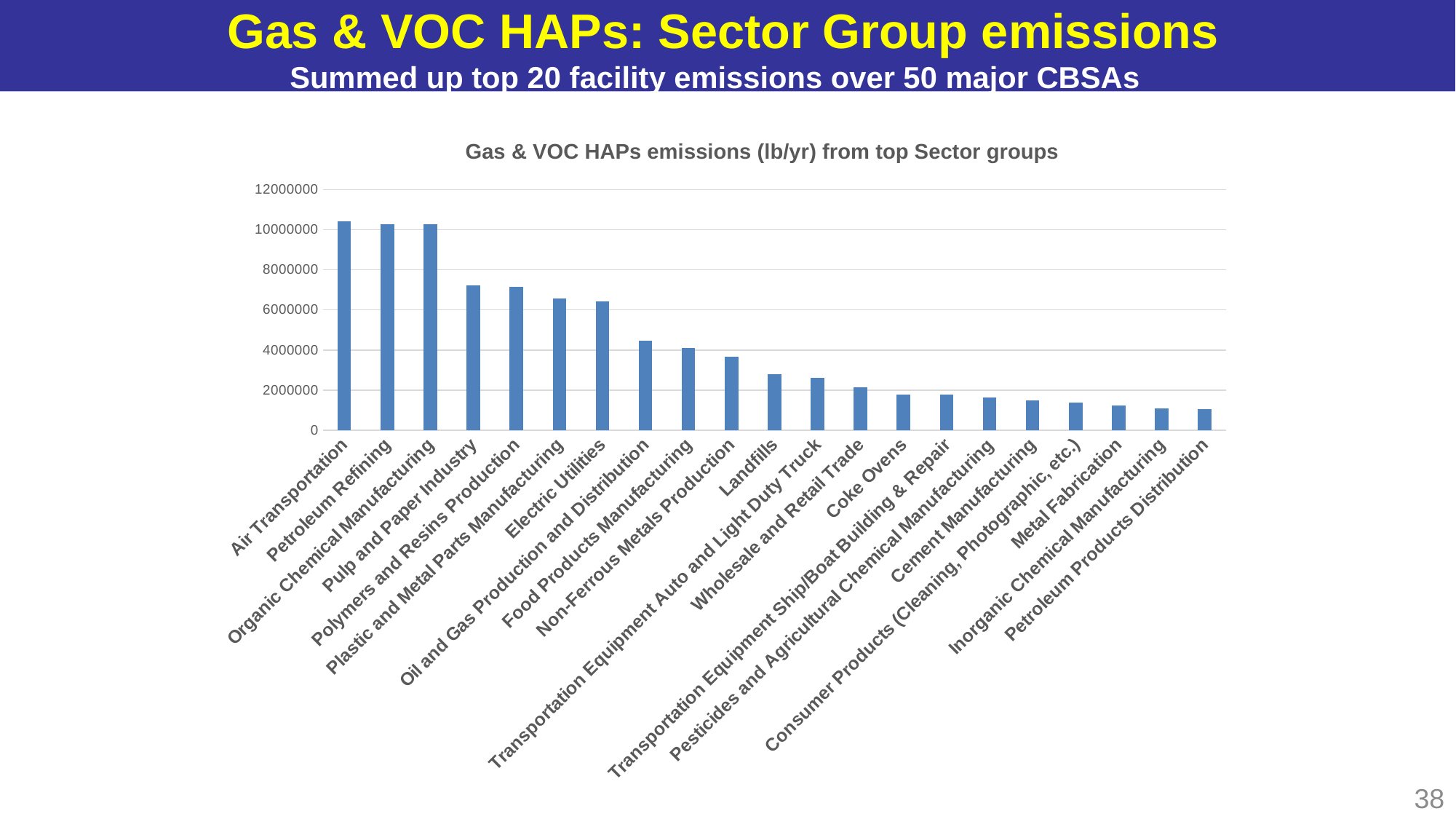

# Gas & VOC HAPs: Sector Group emissions Summed up top 20 facility emissions over 50 major CBSAs
Gas & VOC HAPs emissions (lb/yr) from top Sector groups

### Chart

| Category | Gas_VOC_HAPs (LB) |
|---|---|
| Air Transportation | 10417526.399013903 |
| Petroleum Refining | 10295620.988971924 |
| Organic Chemical Manufacturing | 10280694.057014067 |
| Pulp and Paper Industry | 7227413.243744211 |
| Polymers and Resins Production | 7153760.678420683 |
| Plastic and Metal Parts Manufacturing | 6573090.6333485255 |
| Electric Utilities | 6432706.810857467 |
| Oil and Gas Production and Distribution | 4467061.334973925 |
| Food Products Manufacturing | 4110211.532561632 |
| Non-Ferrous Metals Production | 3663066.94793324 |
| Landfills | 2799469.9444756396 |
| Transportation Equipment Auto and Light Duty Truck | 2602184.4013824593 |
| Wholesale and Retail Trade | 2136286.2907213555 |
| Coke Ovens | 1787622.2228740593 |
| Transportation Equipment Ship/Boat Building & Repair | 1769261.2720783995 |
| Pesticides and Agricultural Chemical Manufacturing | 1627958.055471514 |
| Cement Manufacturing | 1472497.63926254 |
| Consumer Products (Cleaning, Photographic, etc.) | 1363143.8320198958 |
| Metal Fabrication | 1239126.7811323795 |
| Inorganic Chemical Manufacturing | 1073204.537853923 |
| Petroleum Products Distribution | 1057320.5515136488 |
38